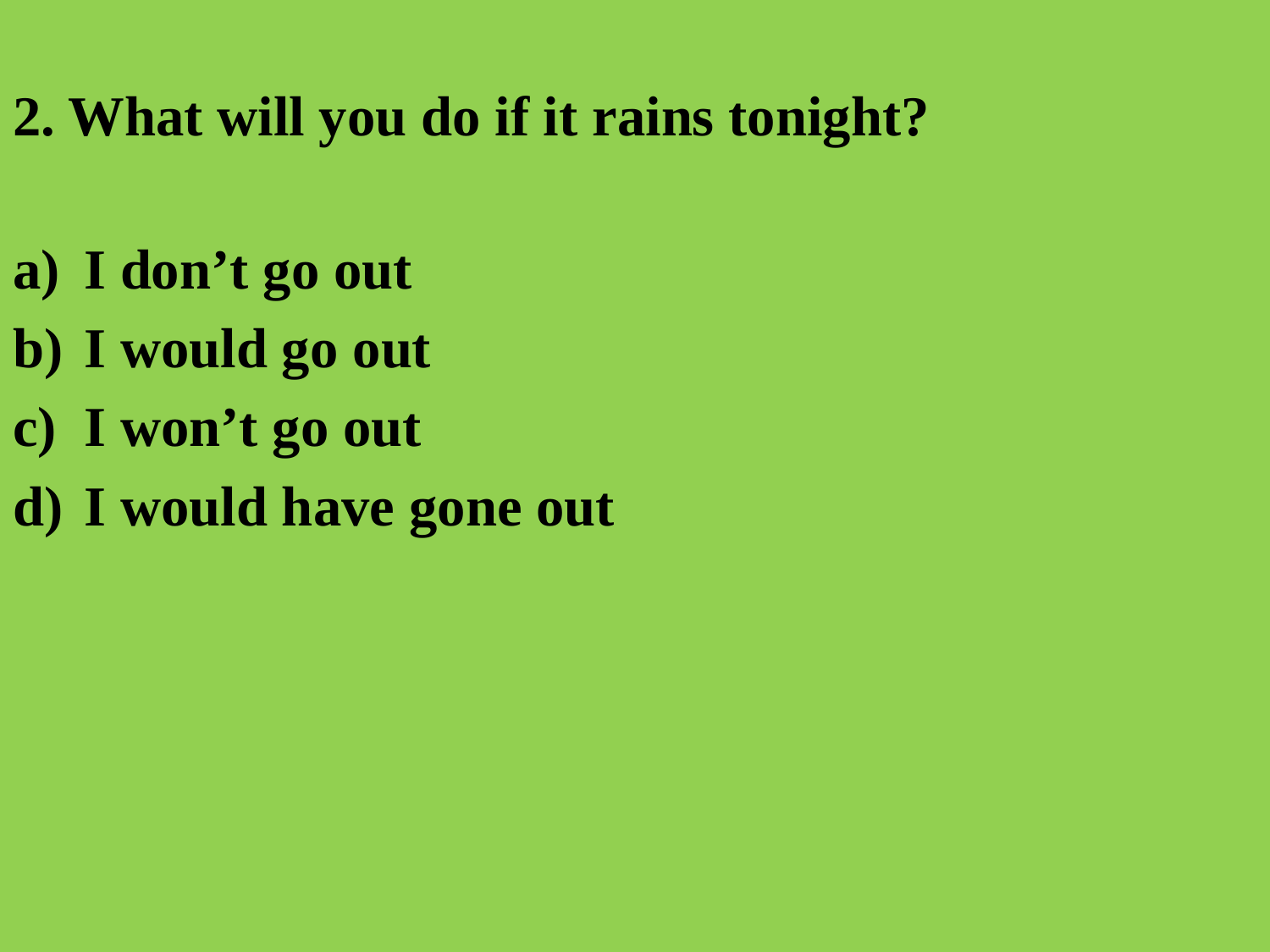

# 2. What will you do if it rains tonight?
I don’t go out
I would go out
I won’t go out
I would have gone out